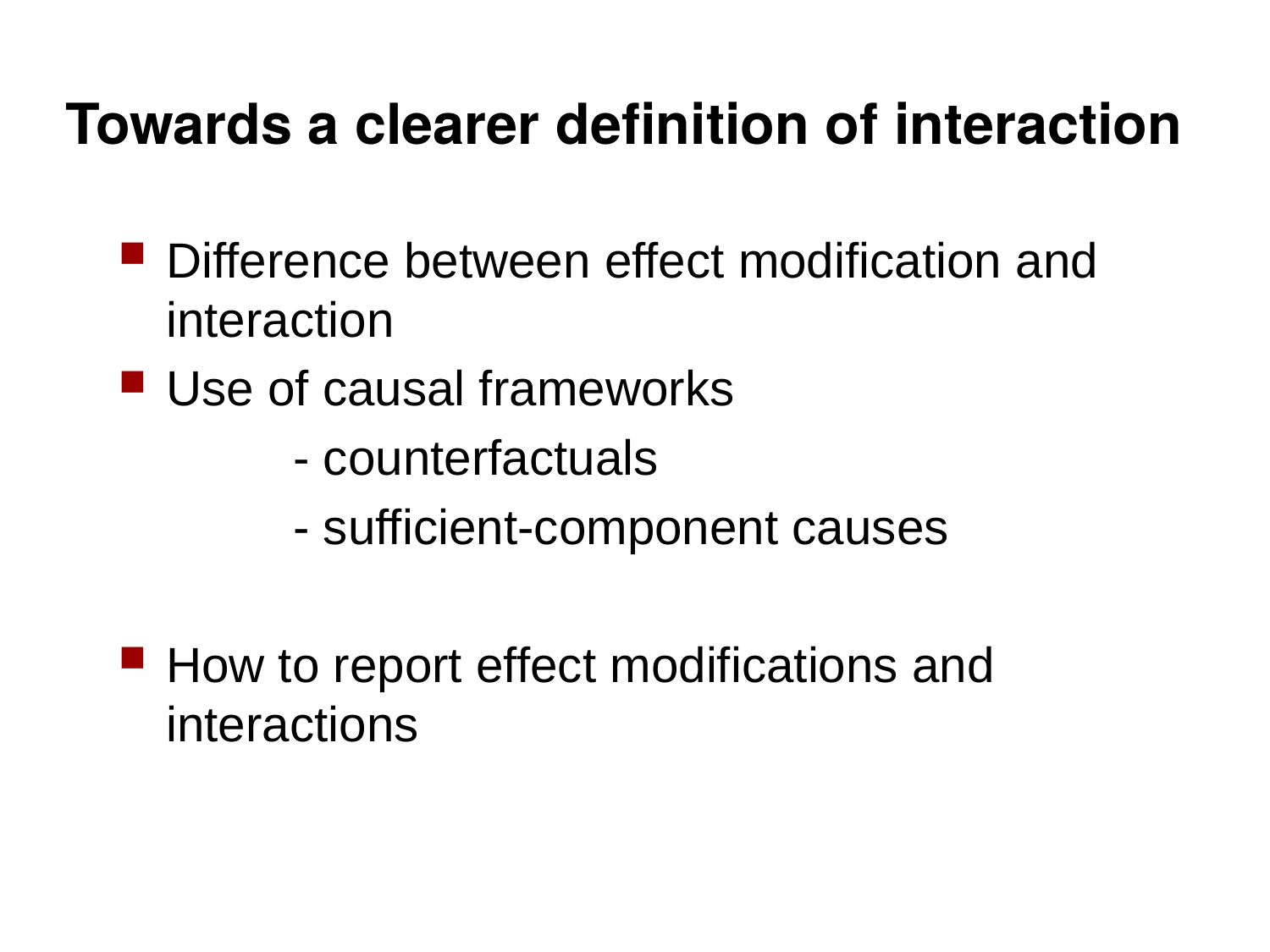

# Towards a clearer definition of interaction
Difference between effect modification and interaction
Use of causal frameworks
		- counterfactuals
		- sufficient-component causes

How to report effect modifications and interactions